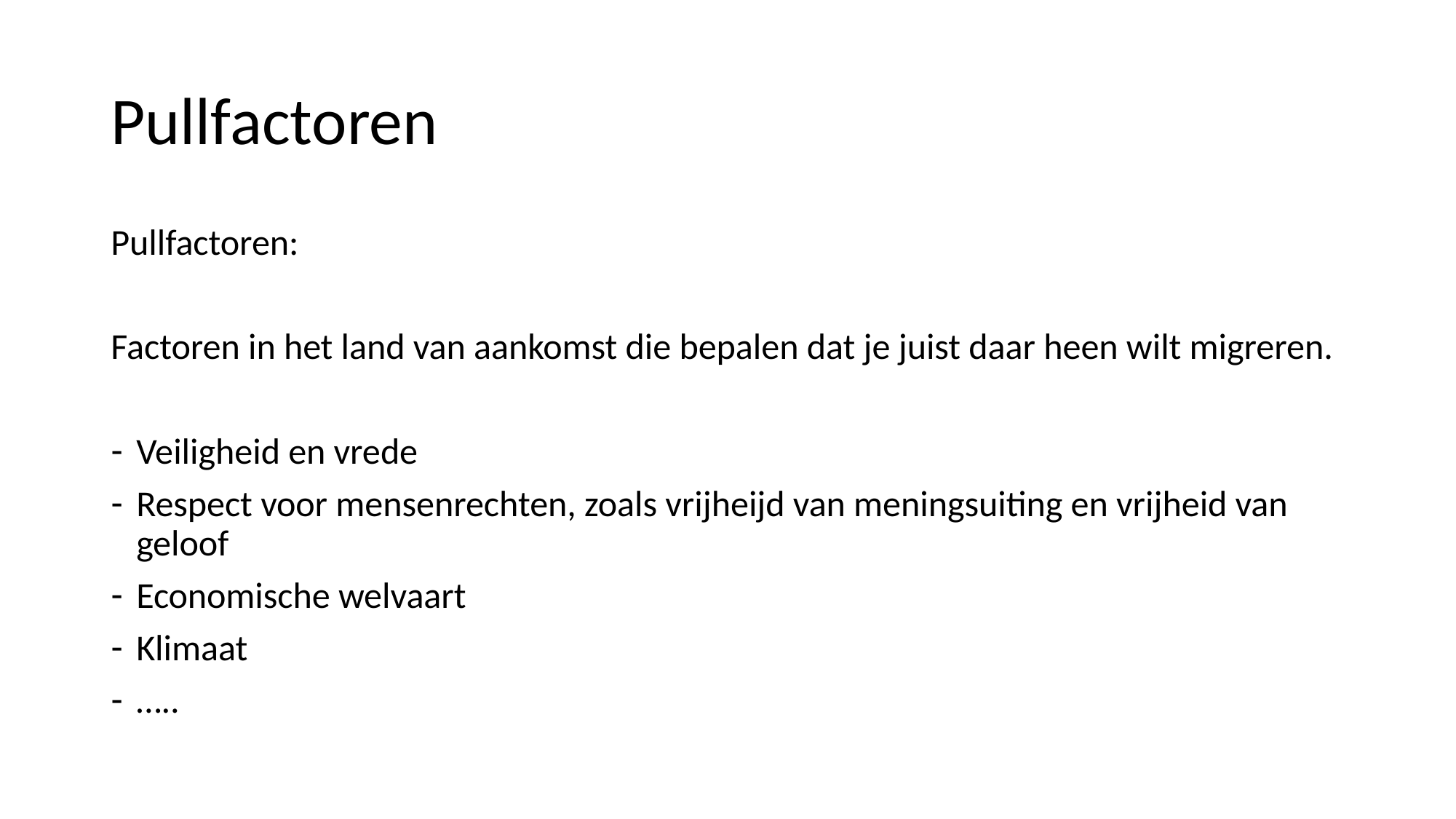

# Pullfactoren
Pullfactoren:

Factoren in het land van aankomst die bepalen dat je juist daar heen wilt migreren.

Veiligheid en vrede
Respect voor mensenrechten, zoals vrijheijd van meningsuiting en vrijheid van geloof
Economische welvaart
Klimaat
…..